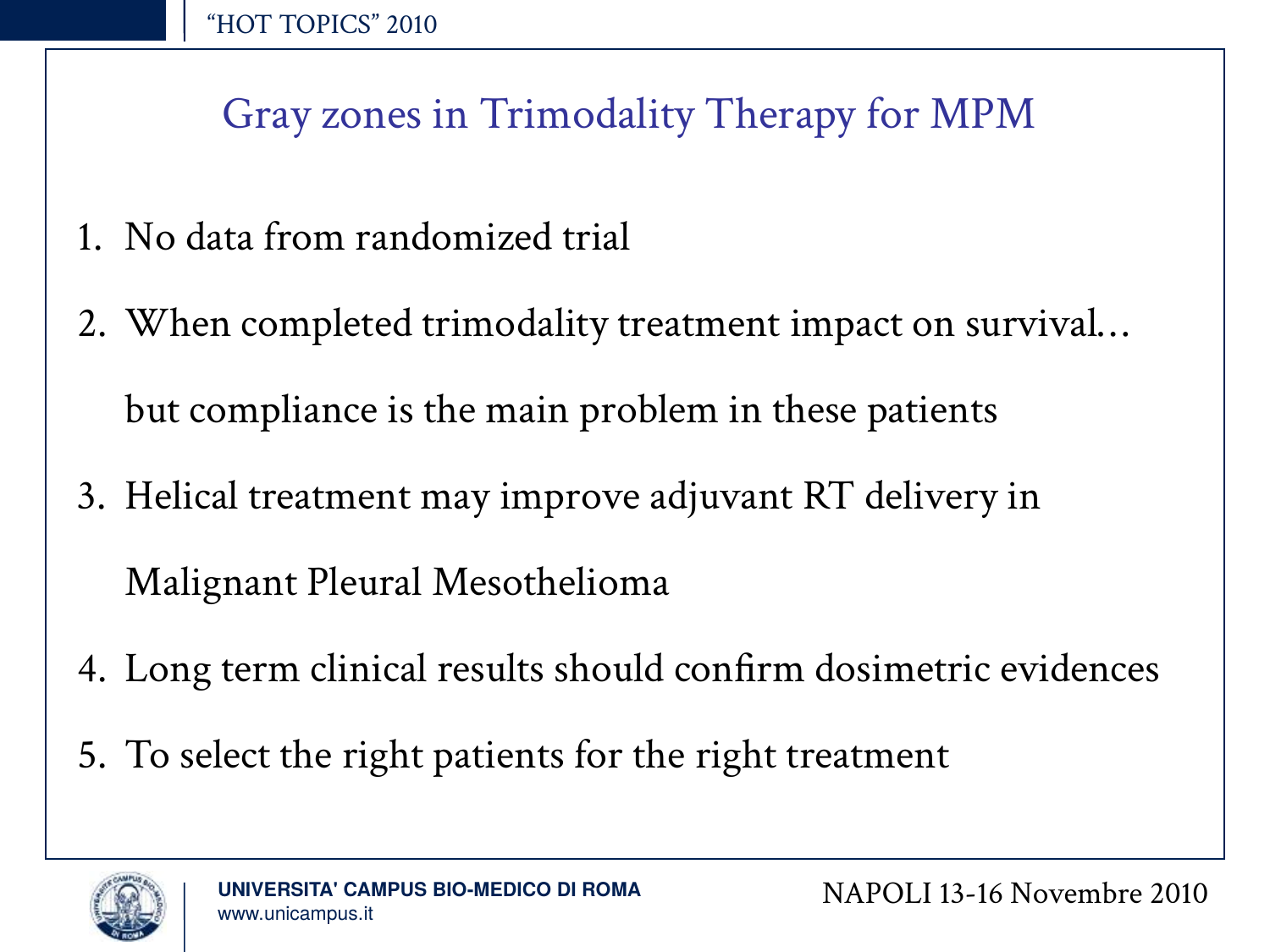

# “HOT TOPICS” 2010
Gray zones in Trimodality Therapy for MPM
No data from randomized trial
When completed trimodality treatment impact on survival…but compliance is the main problem in these patients
Helical treatment may improve adjuvant RT delivery in Malignant Pleural Mesothelioma
Long term clinical results should confirm dosimetric evidences
To select the right patients for the right treatment
NAPOLI 13-16 Novembre 2010